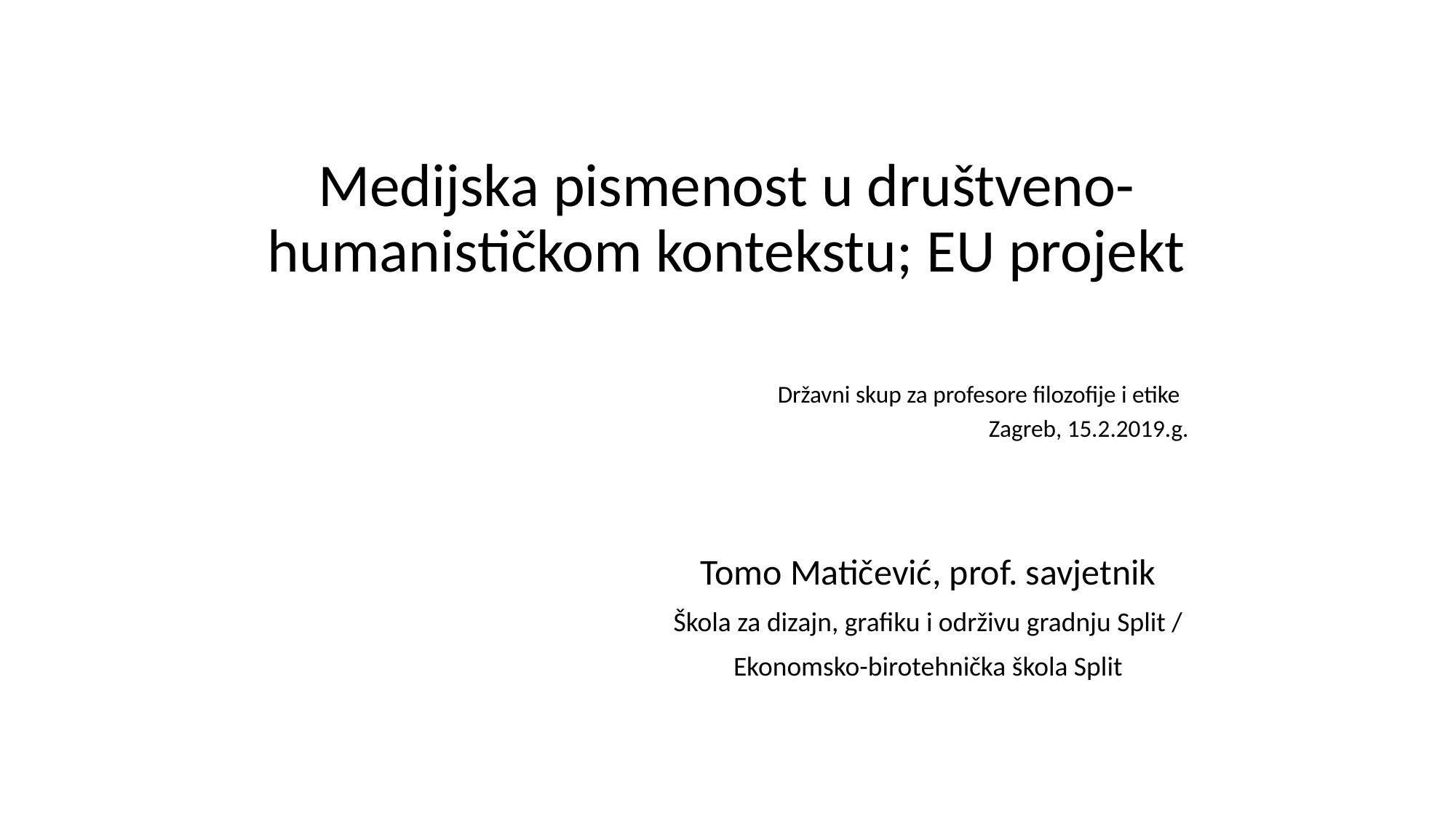

# Medijska pismenost u društveno-humanističkom kontekstu; EU projekt Državni skup za profesore filozofije i etike Zagreb, 15.2.2019.g.
Tomo Matičević, prof. savjetnik
Škola za dizajn, grafiku i održivu gradnju Split /
Ekonomsko-birotehnička škola Split